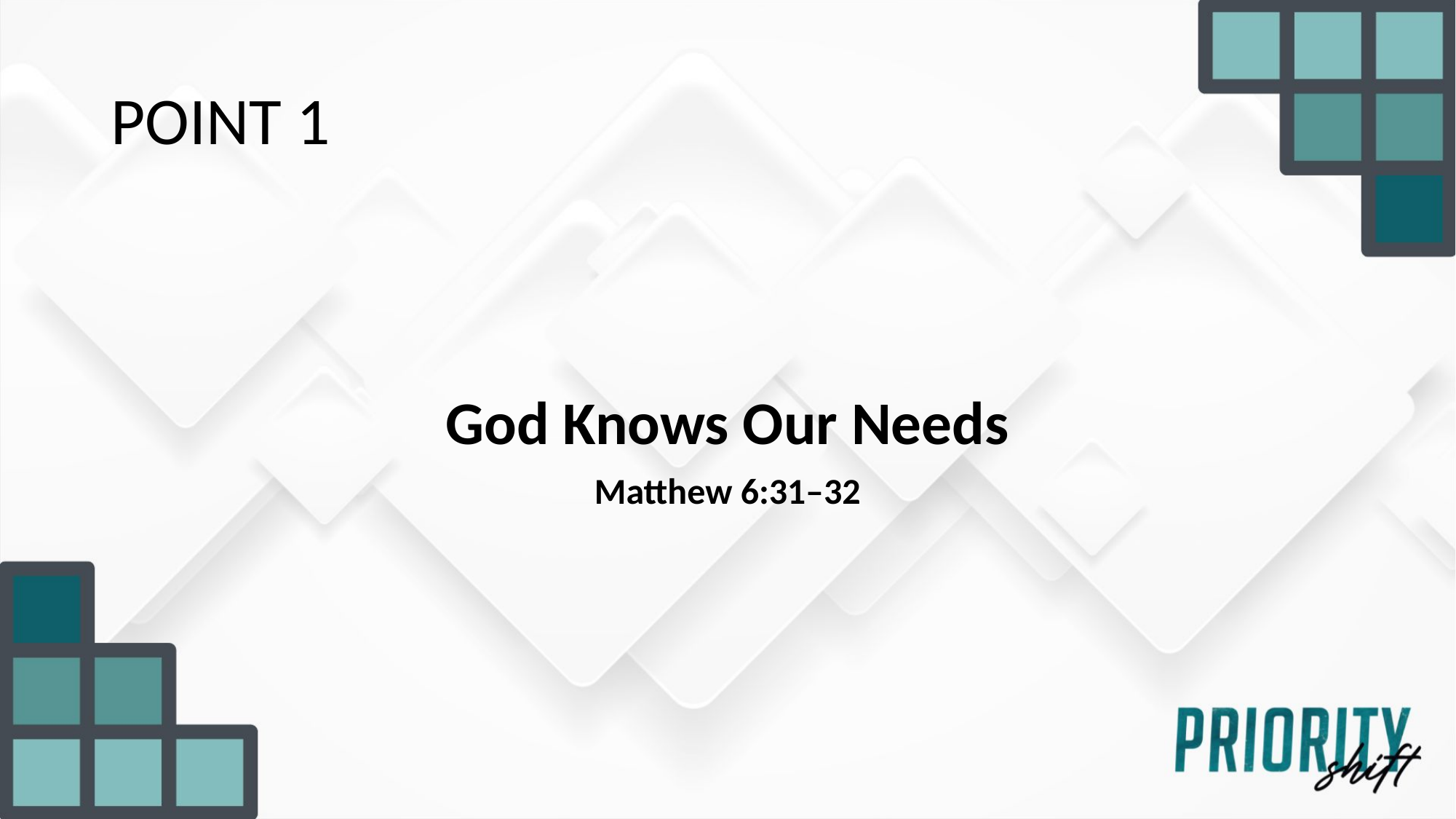

# POINT 1

God Knows Our Needs
Matthew 6:31–32